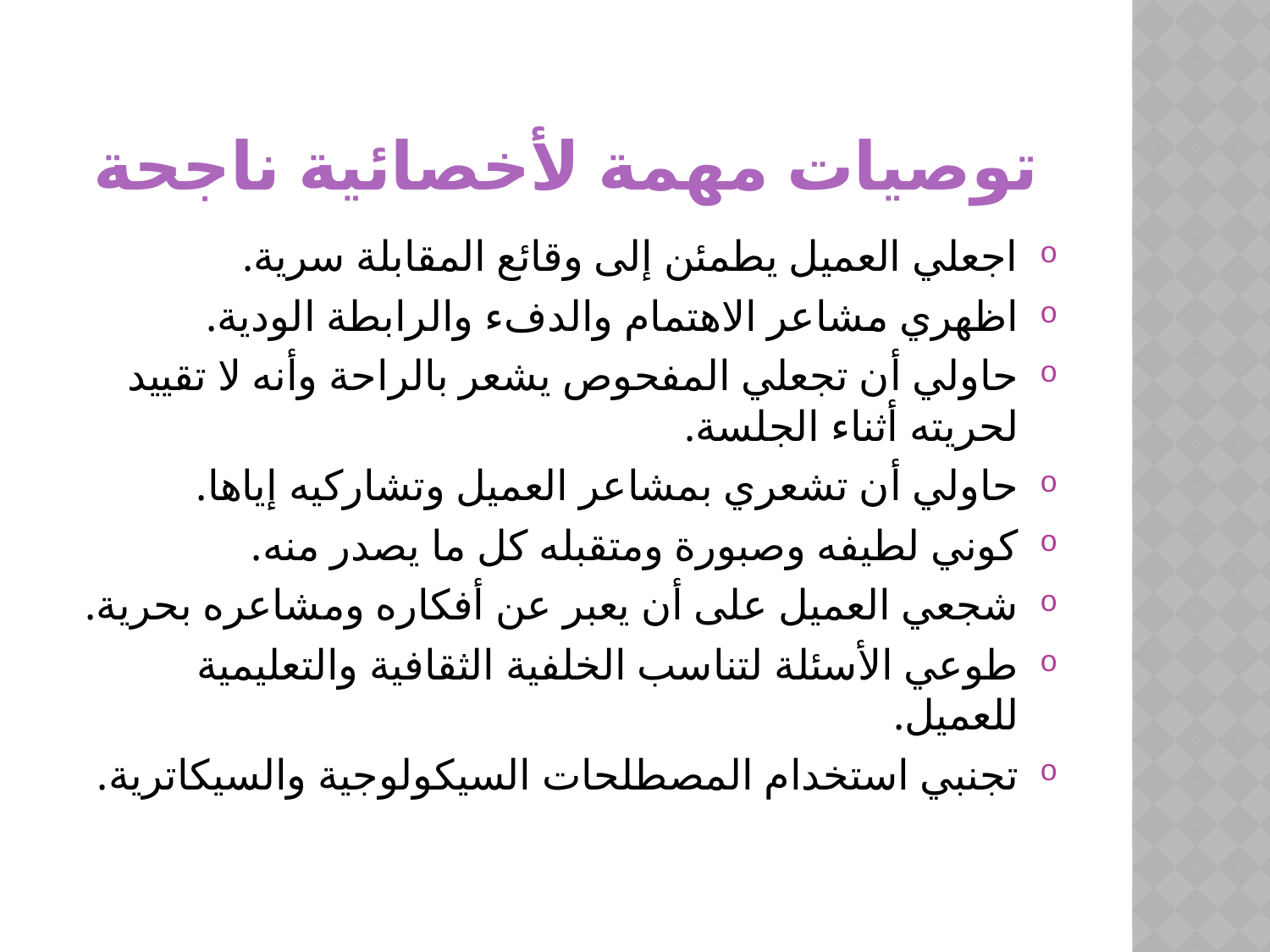

# توصيات مهمة لأخصائية ناجحة
اجعلي العميل يطمئن إلى وقائع المقابلة سرية.
اظهري مشاعر الاهتمام والدفء والرابطة الودية.
حاولي أن تجعلي المفحوص يشعر بالراحة وأنه لا تقييد لحريته أثناء الجلسة.
حاولي أن تشعري بمشاعر العميل وتشاركيه إياها.
كوني لطيفه وصبورة ومتقبله كل ما يصدر منه.
شجعي العميل على أن يعبر عن أفكاره ومشاعره بحرية.
طوعي الأسئلة لتناسب الخلفية الثقافية والتعليمية للعميل.
تجنبي استخدام المصطلحات السيكولوجية والسيكاترية.